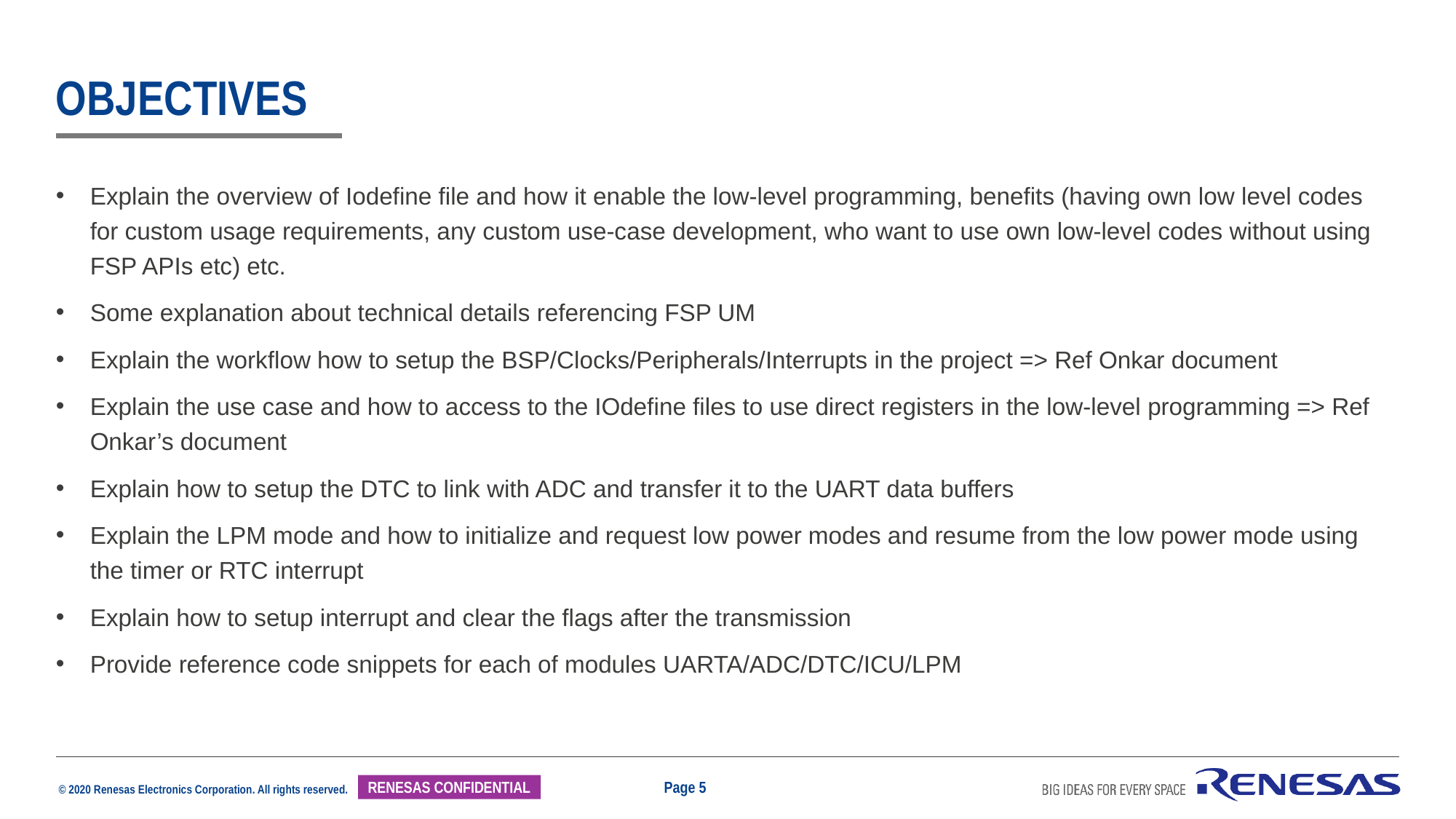

# Objectives

Explain the overview of Iodefine file and how it enable the low-level programming, benefits (having own low level codes for custom usage requirements, any custom use-case development, who want to use own low-level codes without using FSP APIs etc) etc.
Some explanation about technical details referencing FSP UM
Explain the workflow how to setup the BSP/Clocks/Peripherals/Interrupts in the project => Ref Onkar document
Explain the use case and how to access to the IOdefine files to use direct registers in the low-level programming => Ref Onkar’s document
Explain how to setup the DTC to link with ADC and transfer it to the UART data buffers
Explain the LPM mode and how to initialize and request low power modes and resume from the low power mode using the timer or RTC interrupt
Explain how to setup interrupt and clear the flags after the transmission
Provide reference code snippets for each of modules UARTA/ADC/DTC/ICU/LPM